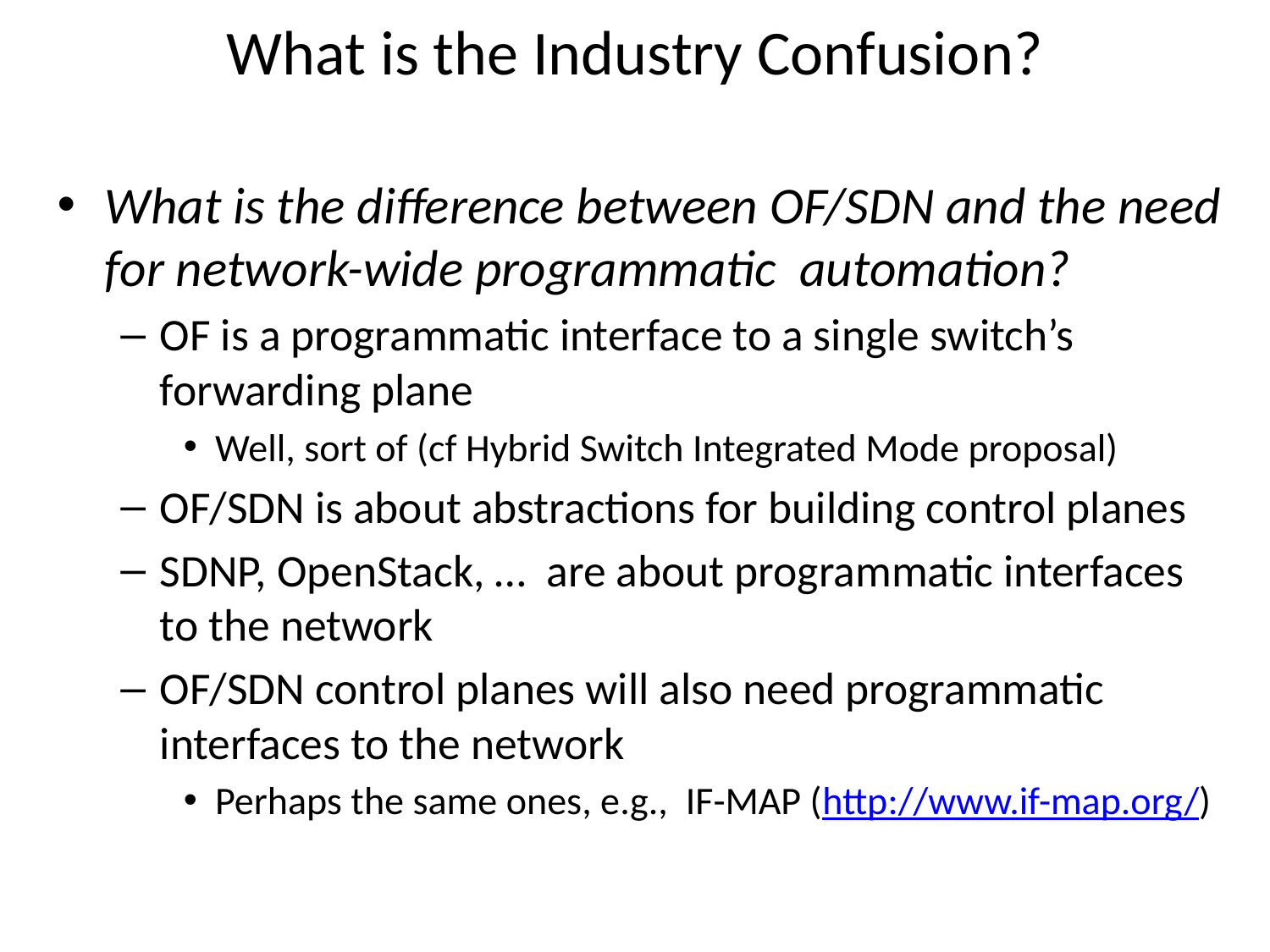

# What is the Industry Confusion?

What is the difference between OF/SDN and the need for network-wide programmatic  automation?
OF is a programmatic interface to a single switch’s forwarding plane
Well, sort of (cf Hybrid Switch Integrated Mode proposal)
OF/SDN is about abstractions for building control planes
SDNP, OpenStack, …  are about programmatic interfaces to the network
OF/SDN control planes will also need programmatic interfaces to the network
Perhaps the same ones, e.g.,  IF-MAP (http://www.if-map.org/)